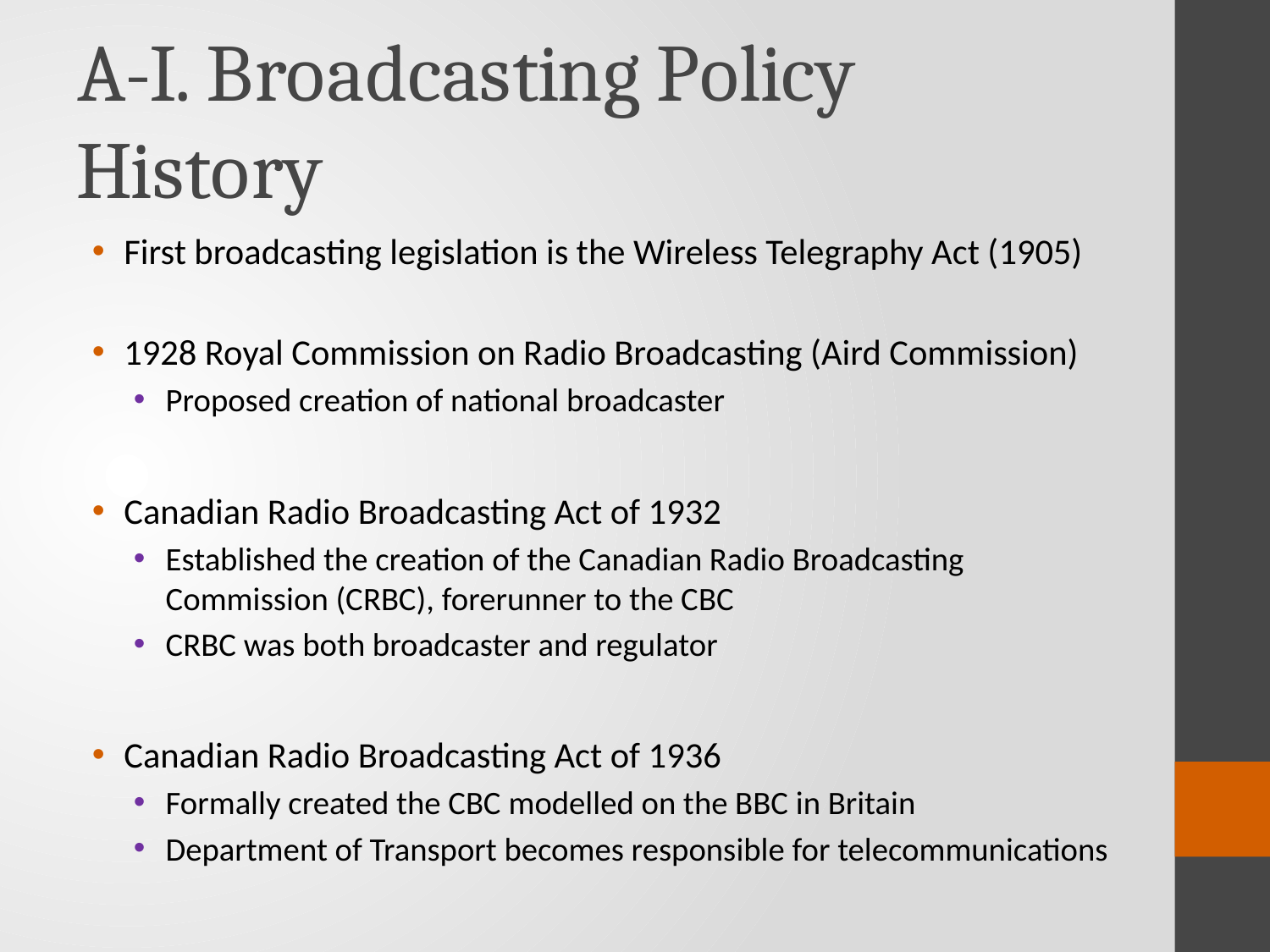

# A-I. Broadcasting Policy History
First broadcasting legislation is the Wireless Telegraphy Act (1905)

1928 Royal Commission on Radio Broadcasting (Aird Commission)
Proposed creation of national broadcaster

Canadian Radio Broadcasting Act of 1932
Established the creation of the Canadian Radio Broadcasting Commission (CRBC), forerunner to the CBC
CRBC was both broadcaster and regulator

Canadian Radio Broadcasting Act of 1936
Formally created the CBC modelled on the BBC in Britain
Department of Transport becomes responsible for telecommunications